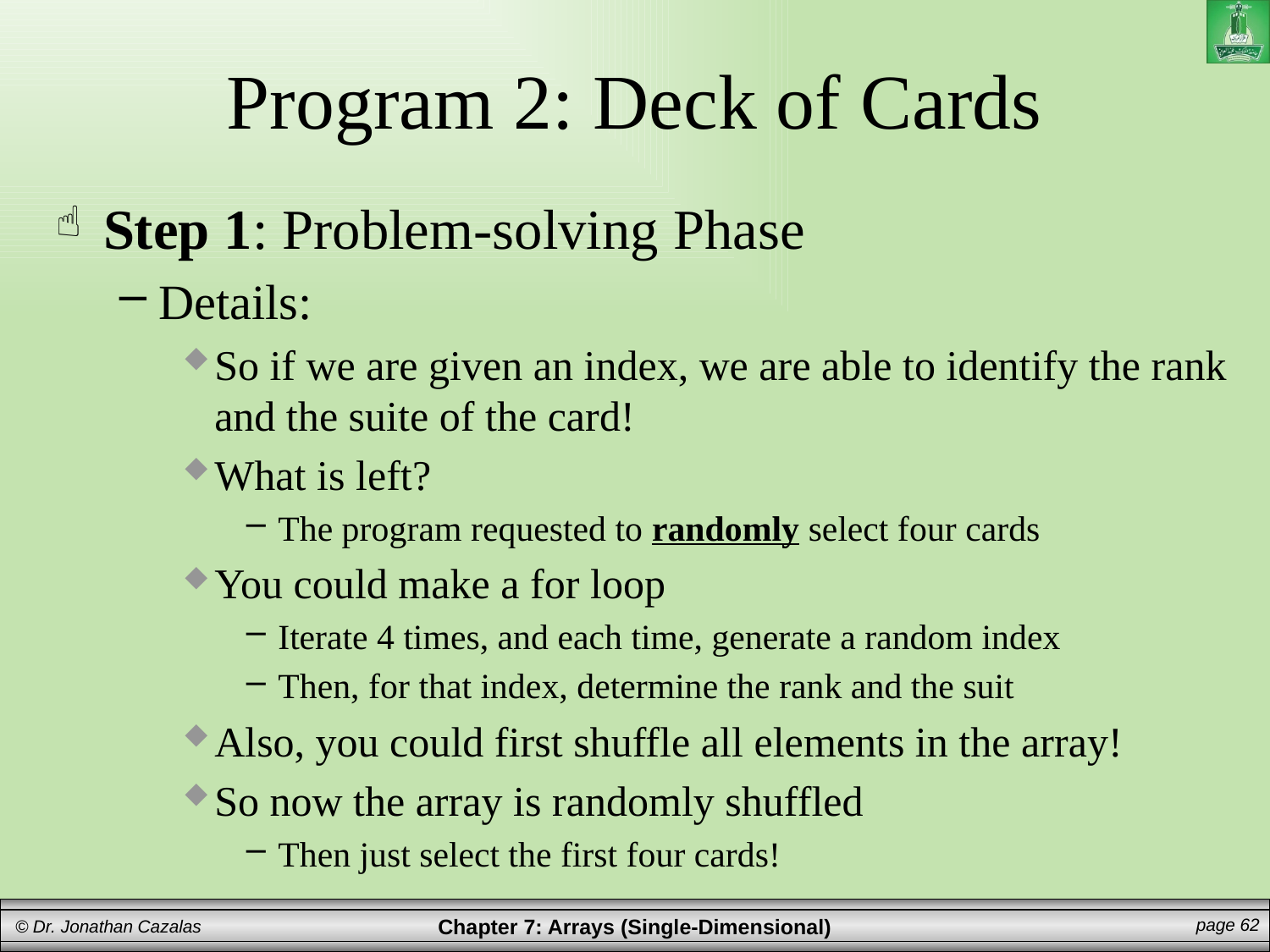

# Program 2: Deck of Cards
Step 1: Problem-solving Phase
Details:
So if we are given an index, we are able to identify the rank and the suite of the card!
What is left?
The program requested to randomly select four cards
You could make a for loop
Iterate 4 times, and each time, generate a random index
Then, for that index, determine the rank and the suit
Also, you could first shuffle all elements in the array!
So now the array is randomly shuffled
Then just select the first four cards!